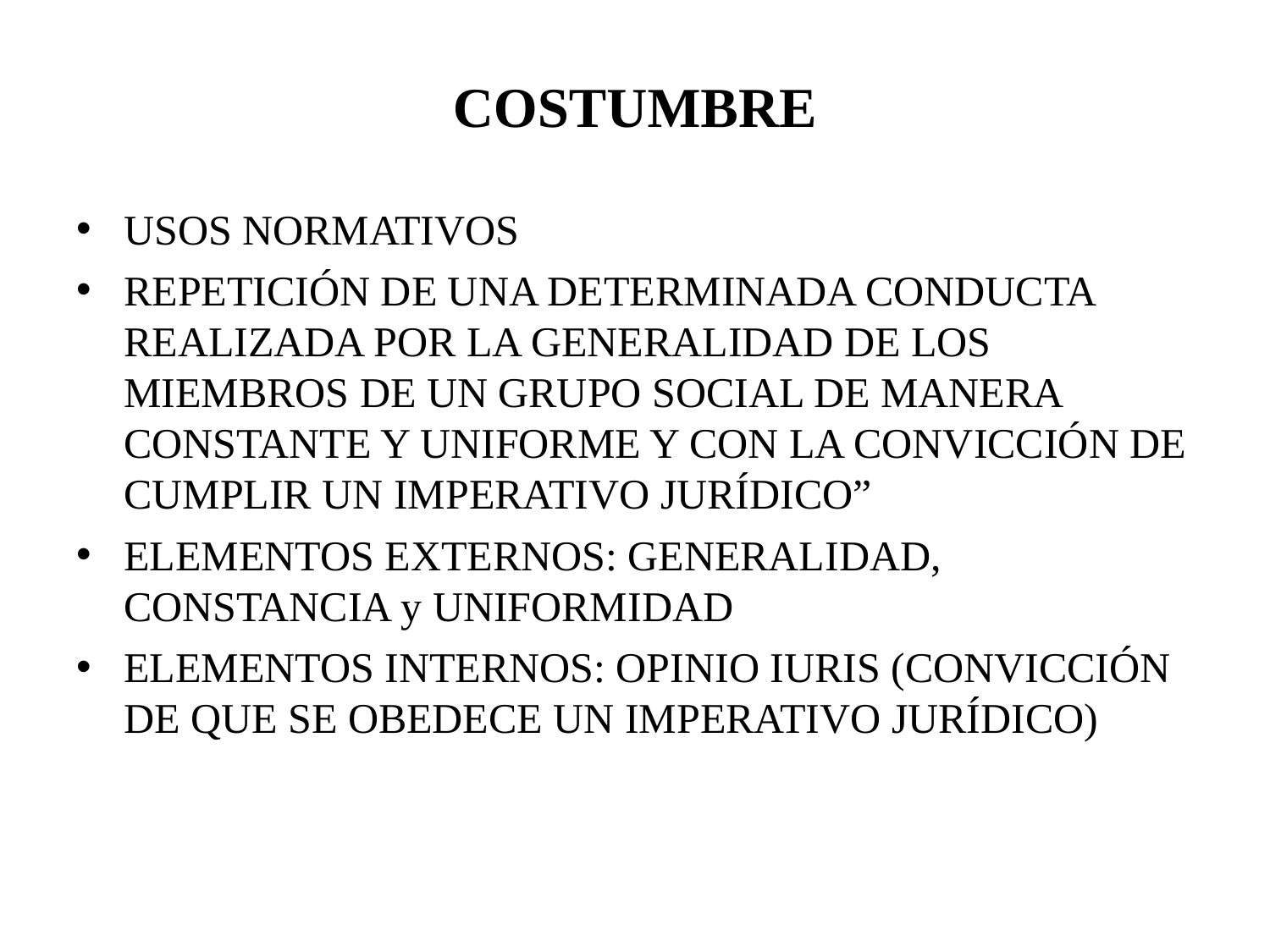

# COSTUMBRE
USOS NORMATIVOS
REPETICIÓN DE UNA DETERMINADA CONDUCTA REALIZADA POR LA GENERALIDAD DE LOS MIEMBROS DE UN GRUPO SOCIAL DE MANERA CONSTANTE Y UNIFORME Y CON LA CONVICCIÓN DE CUMPLIR UN IMPERATIVO JURÍDICO”
ELEMENTOS EXTERNOS: GENERALIDAD, CONSTANCIA y UNIFORMIDAD
ELEMENTOS INTERNOS: OPINIO IURIS (CONVICCIÓN DE QUE SE OBEDECE UN IMPERATIVO JURÍDICO)